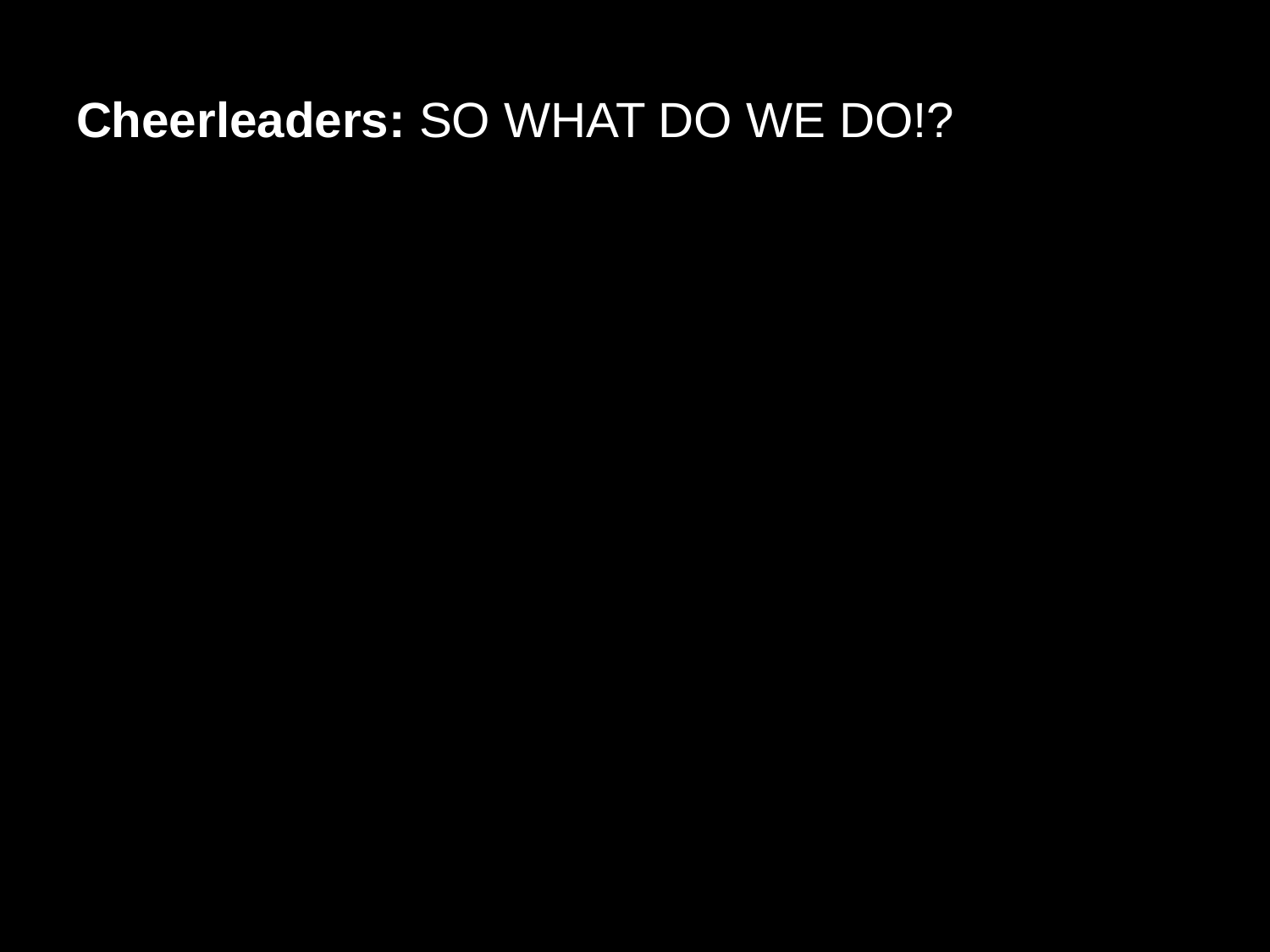

# Cheerleaders: SO WHAT DO WE DO!?